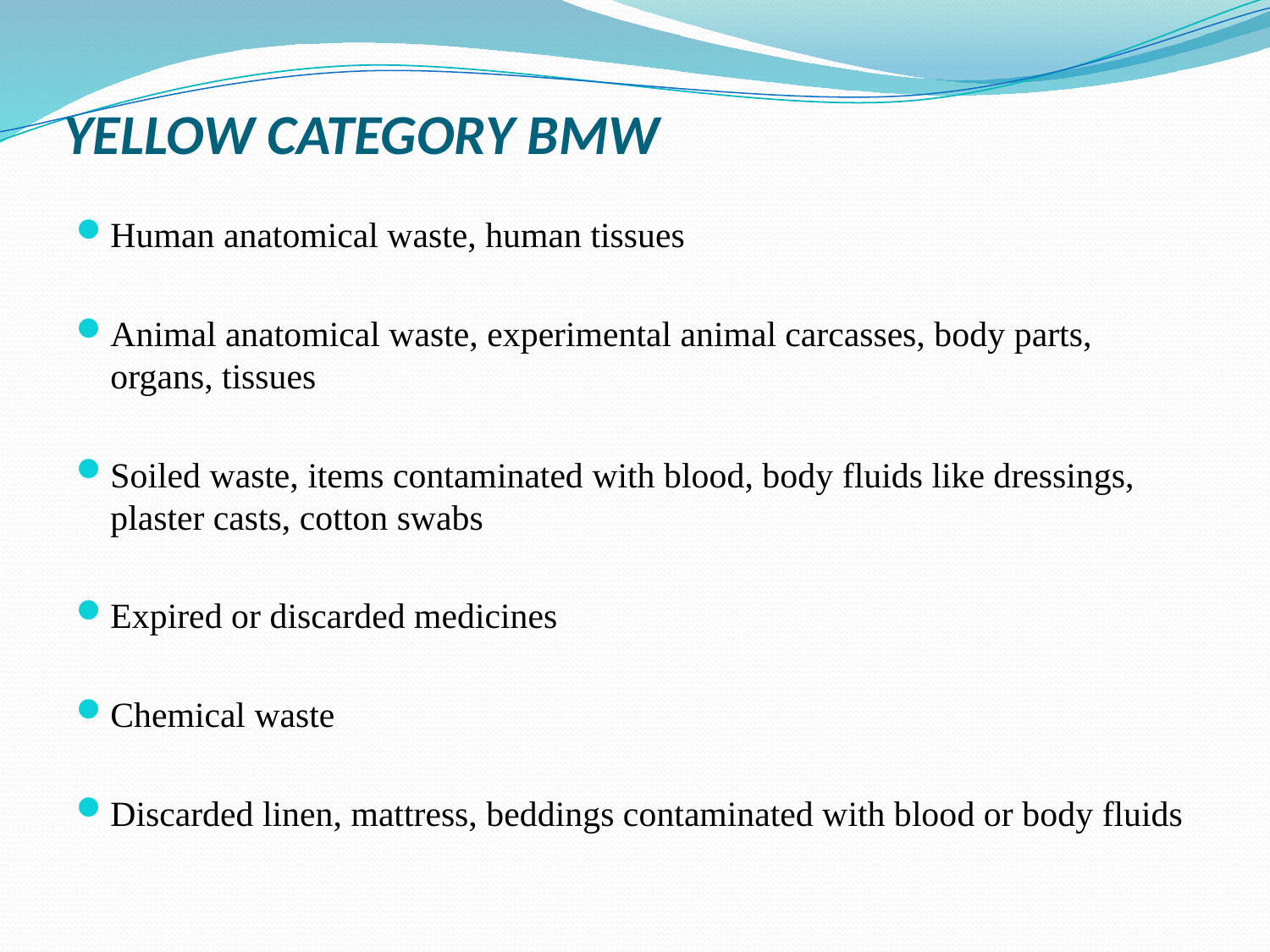

# YELLOW CATEGORY BMW
Human anatomical waste, human tissues

Animal anatomical waste, experimental animal carcasses, body parts, organs, tissues

Soiled waste, items contaminated with blood, body fluids like dressings, plaster casts, cotton swabs

Expired or discarded medicines

Chemical waste

Discarded linen, mattress, beddings contaminated with blood or body fluids